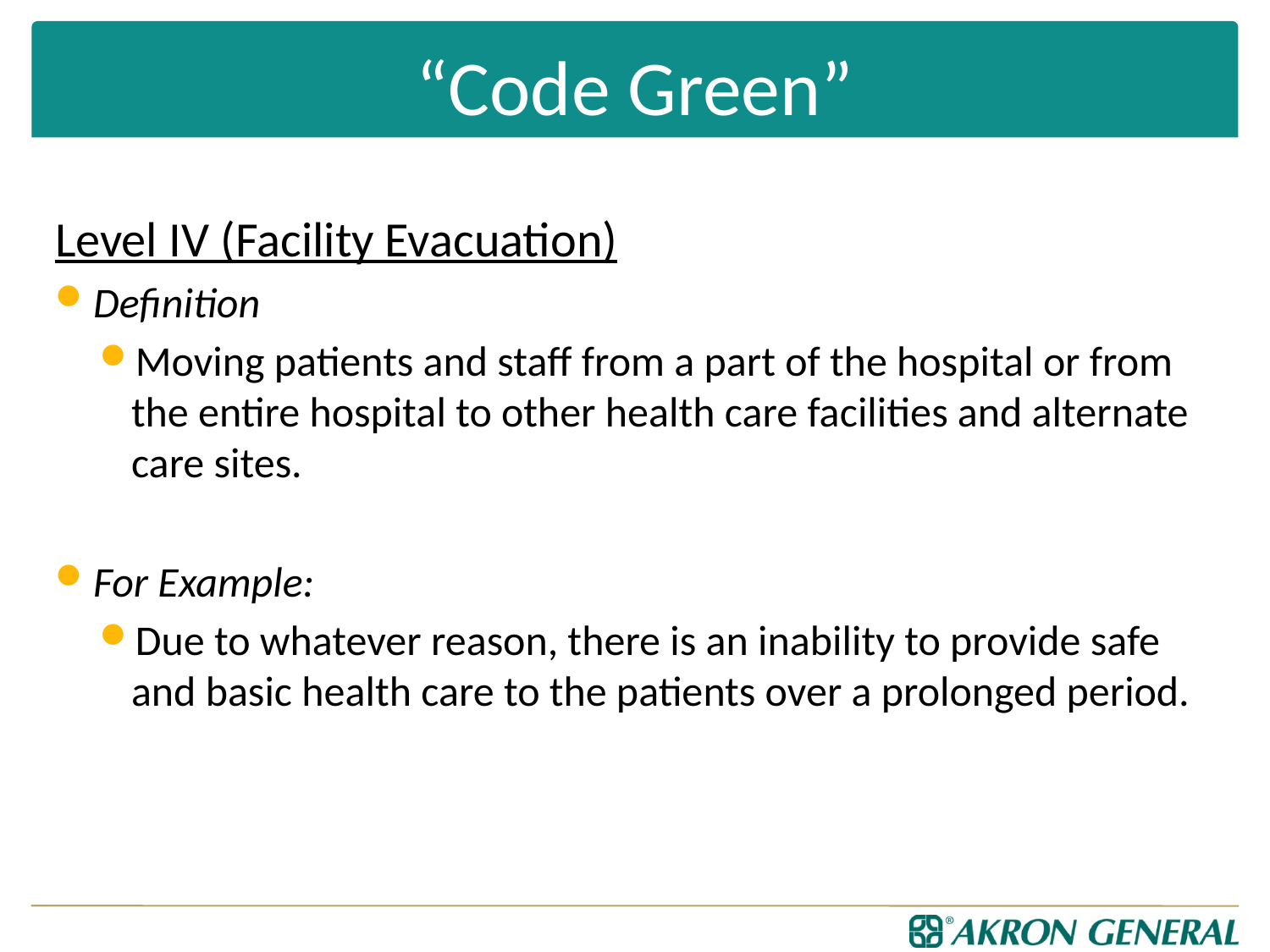

# “Code Green”
Level IV (Facility Evacuation)
Definition
Moving patients and staff from a part of the hospital or from the entire hospital to other health care facilities and alternate care sites.

For Example:
Due to whatever reason, there is an inability to provide safe and basic health care to the patients over a prolonged period.